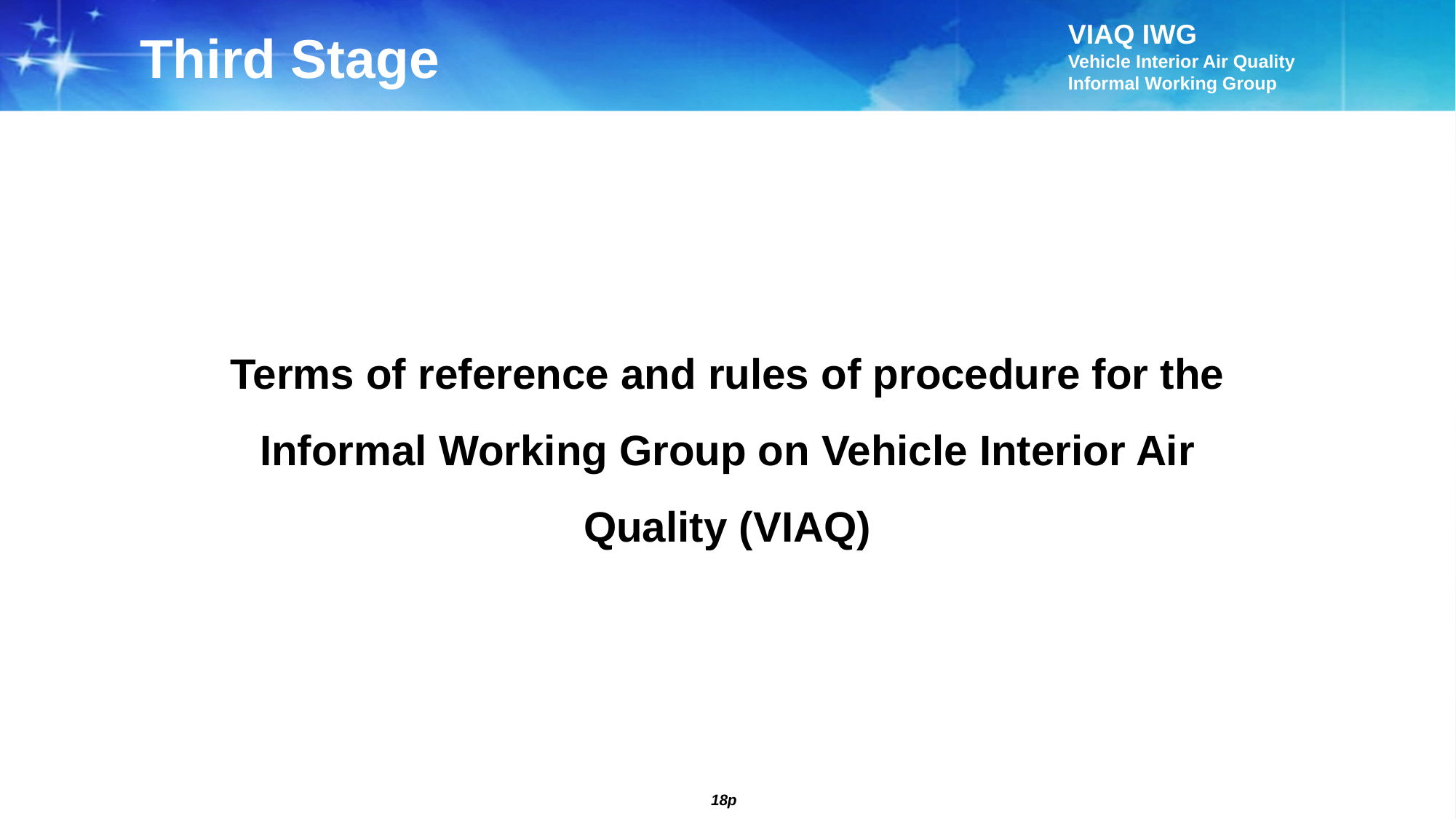

Third Stage
Terms of reference and rules of procedure for the Informal Working Group on Vehicle Interior Air Quality (VIAQ)